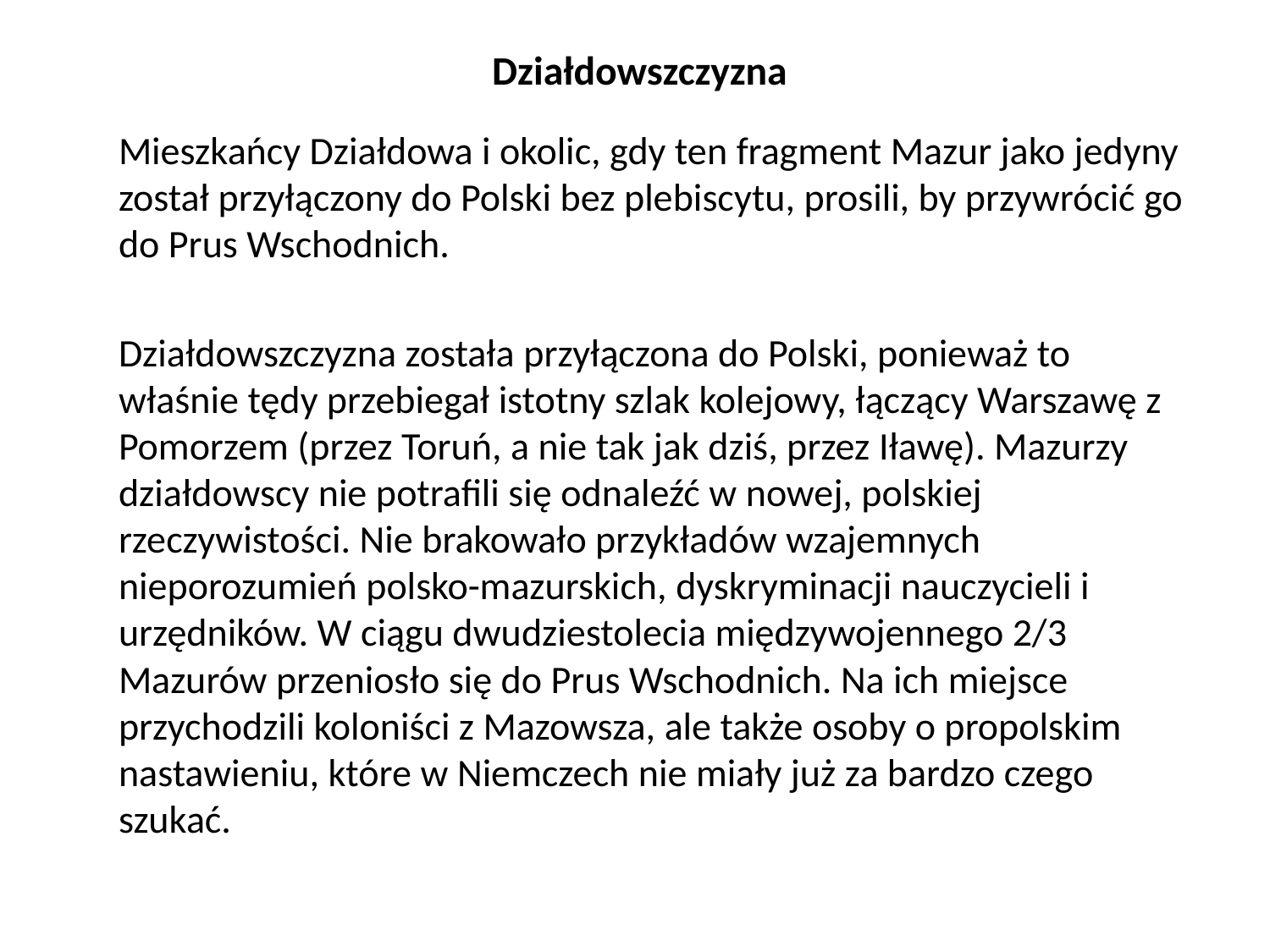

# Działdowszczyzna
	Mieszkańcy Działdowa i okolic, gdy ten fragment Mazur jako jedyny został przyłączony do Polski bez plebiscytu, prosili, by przywrócić go do Prus Wschodnich.

	Działdowszczyzna została przyłączona do Polski, ponieważ to właśnie tędy przebiegał istotny szlak kolejowy, łączący Warszawę z Pomorzem (przez Toruń, a nie tak jak dziś, przez Iławę). Mazurzy działdowscy nie potrafili się odnaleźć w nowej, polskiej rzeczywistości. Nie brakowało przykładów wzajemnych nieporozumień polsko-mazurskich, dyskryminacji nauczycieli i urzędników. W ciągu dwudziestolecia międzywojennego 2/3 Mazurów przeniosło się do Prus Wschodnich. Na ich miejsce przychodzili koloniści z Mazowsza, ale także osoby o propolskim nastawieniu, które w Niemczech nie miały już za bardzo czego szukać.